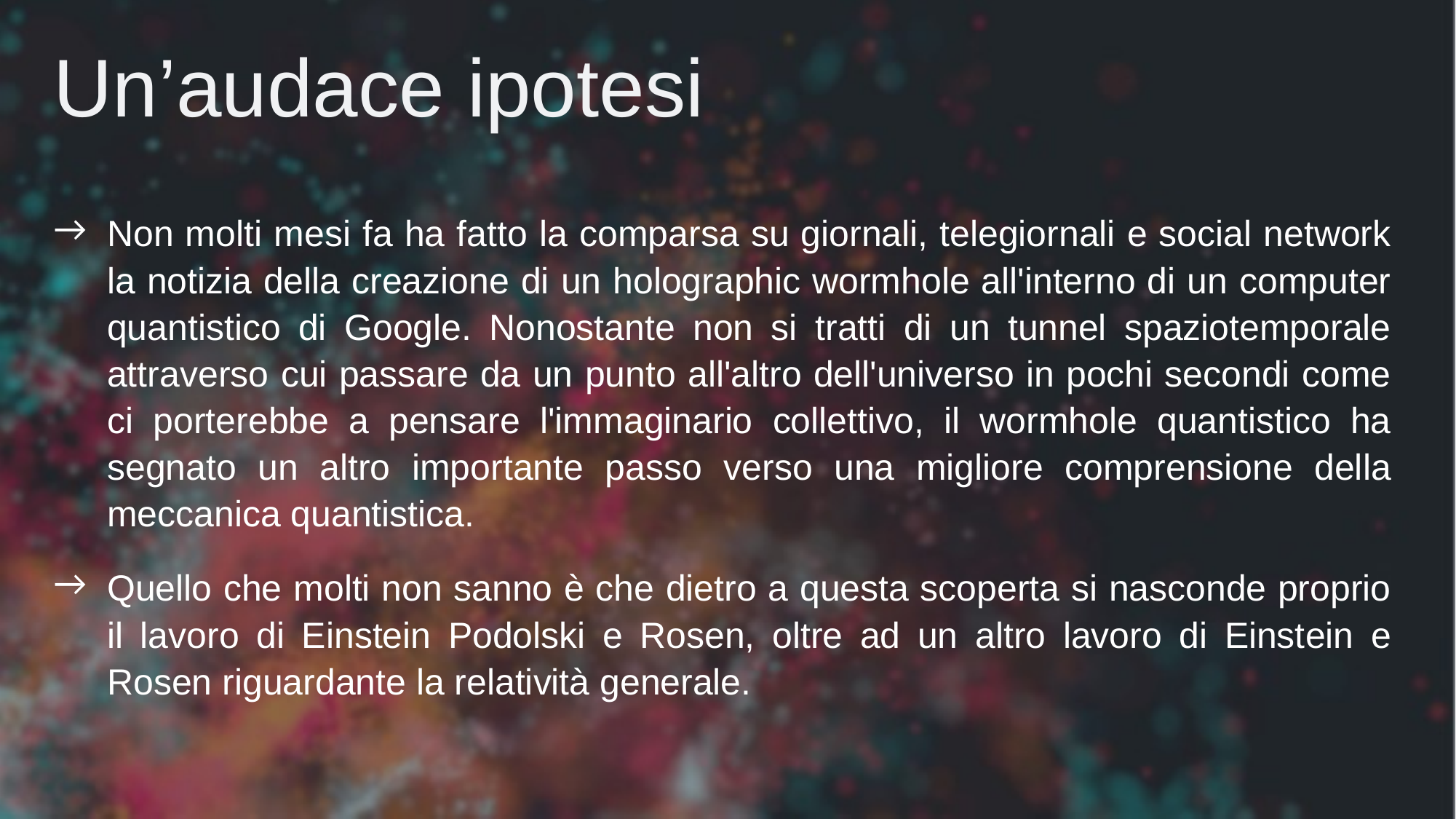

# Un’audace ipotesi
Non molti mesi fa ha fatto la comparsa su giornali, telegiornali e social network la notizia della creazione di un holographic wormhole all'interno di un computer quantistico di Google. Nonostante non si tratti di un tunnel spaziotemporale attraverso cui passare da un punto all'altro dell'universo in pochi secondi come ci porterebbe a pensare l'immaginario collettivo, il wormhole quantistico ha segnato un altro importante passo verso una migliore comprensione della meccanica quantistica.
Quello che molti non sanno è che dietro a questa scoperta si nasconde proprio il lavoro di Einstein Podolski e Rosen, oltre ad un altro lavoro di Einstein e Rosen riguardante la relatività generale.